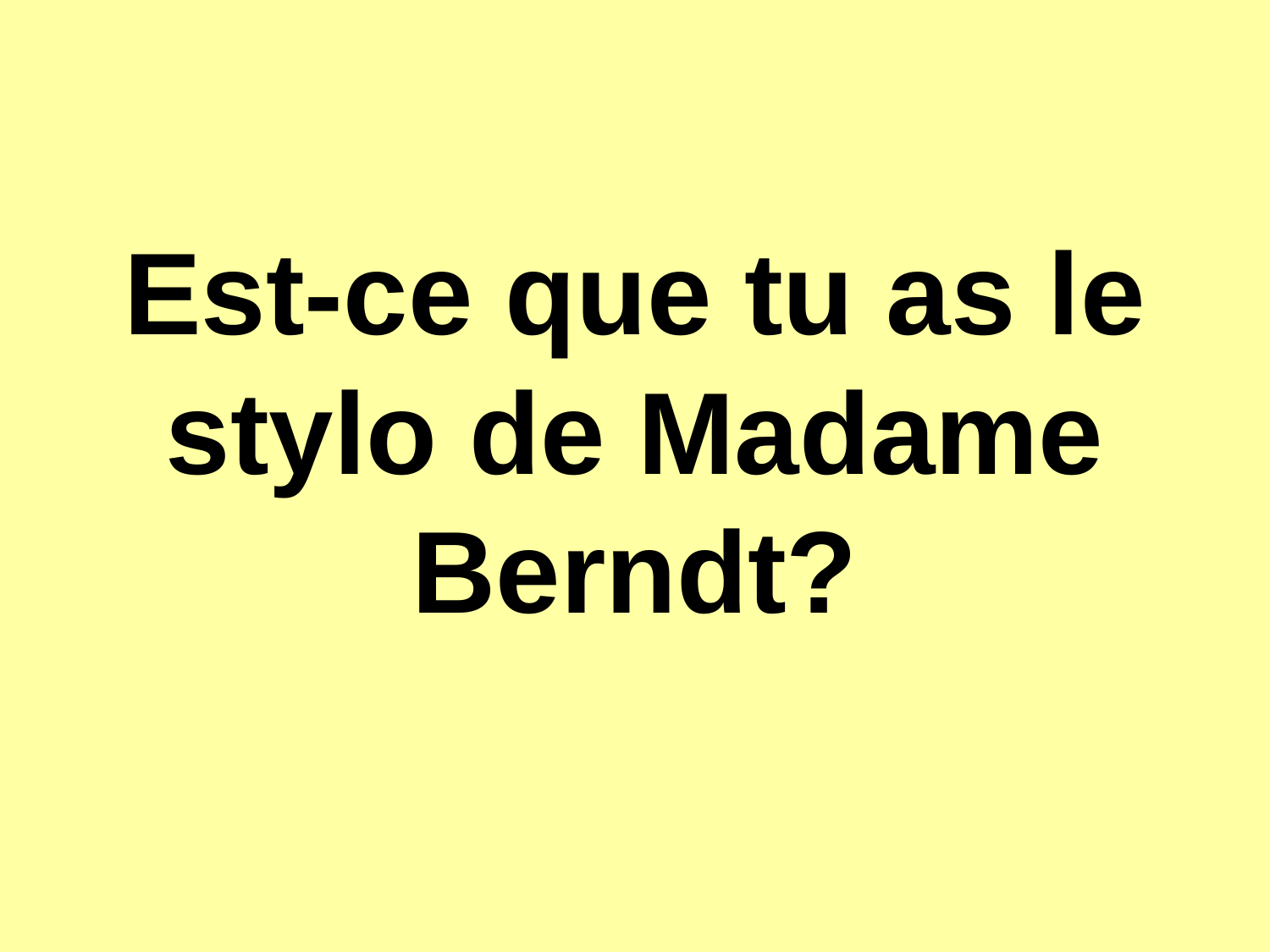

Est-ce que tu as le stylo de Madame Berndt?